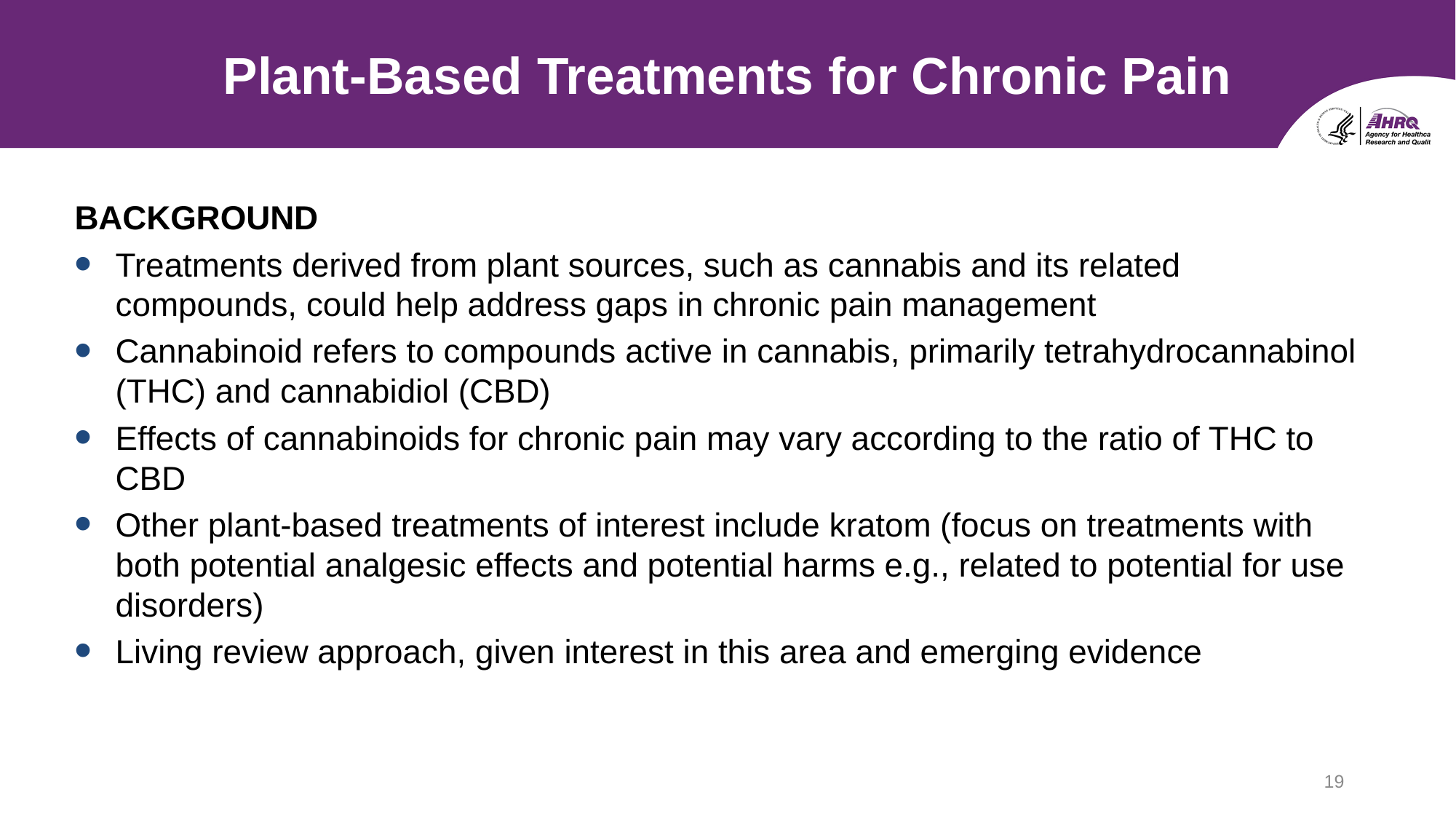

# Plant-Based Treatments for Chronic Pain
BACKGROUND
Treatments derived from plant sources, such as cannabis and its related compounds, could help address gaps in chronic pain management
Cannabinoid refers to compounds active in cannabis, primarily tetrahydrocannabinol (THC) and cannabidiol (CBD)
Effects of cannabinoids for chronic pain may vary according to the ratio of THC to CBD
Other plant-based treatments of interest include kratom (focus on treatments with both potential analgesic effects and potential harms e.g., related to potential for use disorders)
Living review approach, given interest in this area and emerging evidence

19